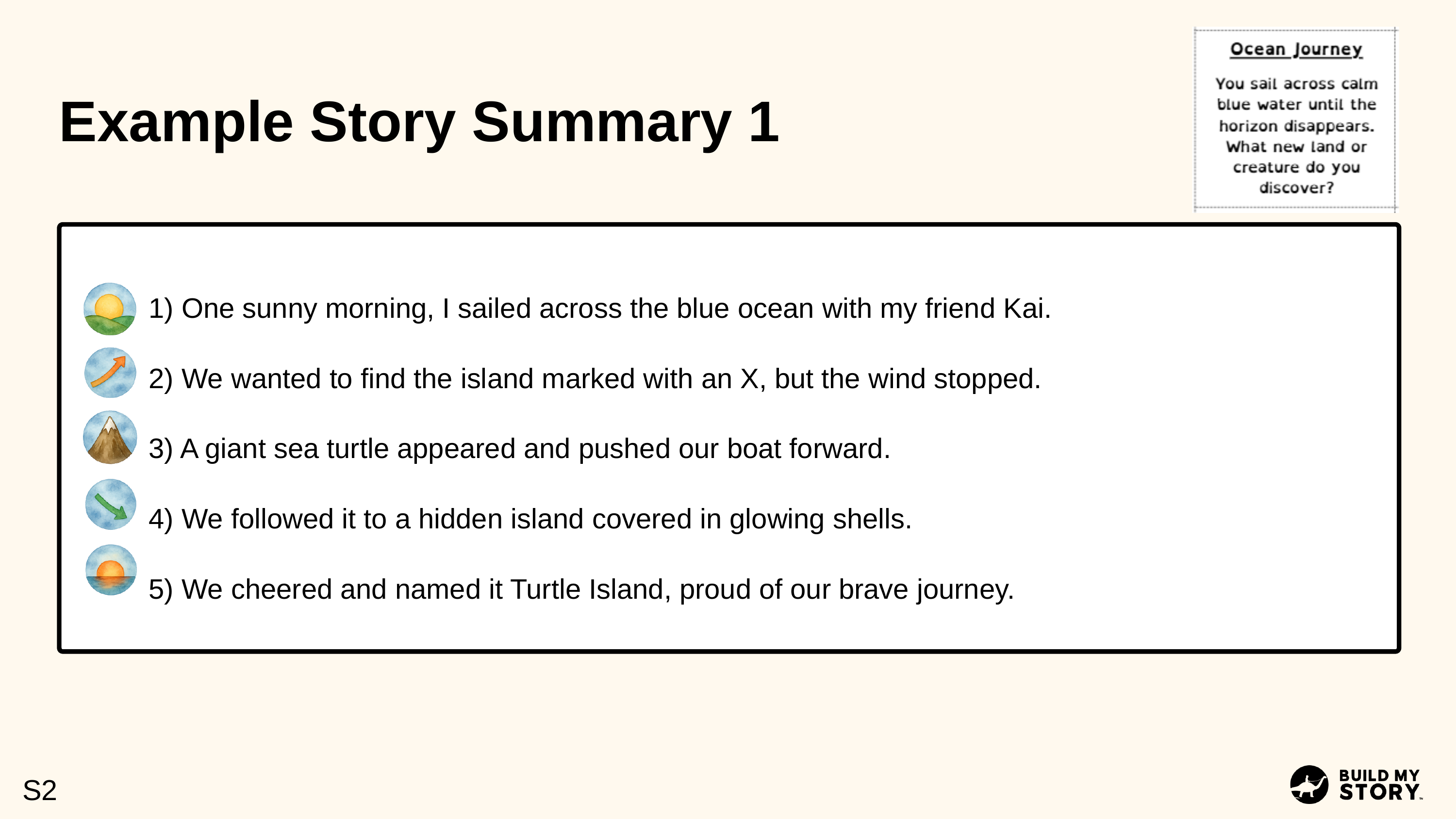

Example Story Summary 1

1) One sunny morning, I sailed across the blue ocean with my friend Kai.
2) We wanted to find the island marked with an X, but the wind stopped.
3) A giant sea turtle appeared and pushed our boat forward.
4) We followed it to a hidden island covered in glowing shells.
5) We cheered and named it Turtle Island, proud of our brave journey.

S2